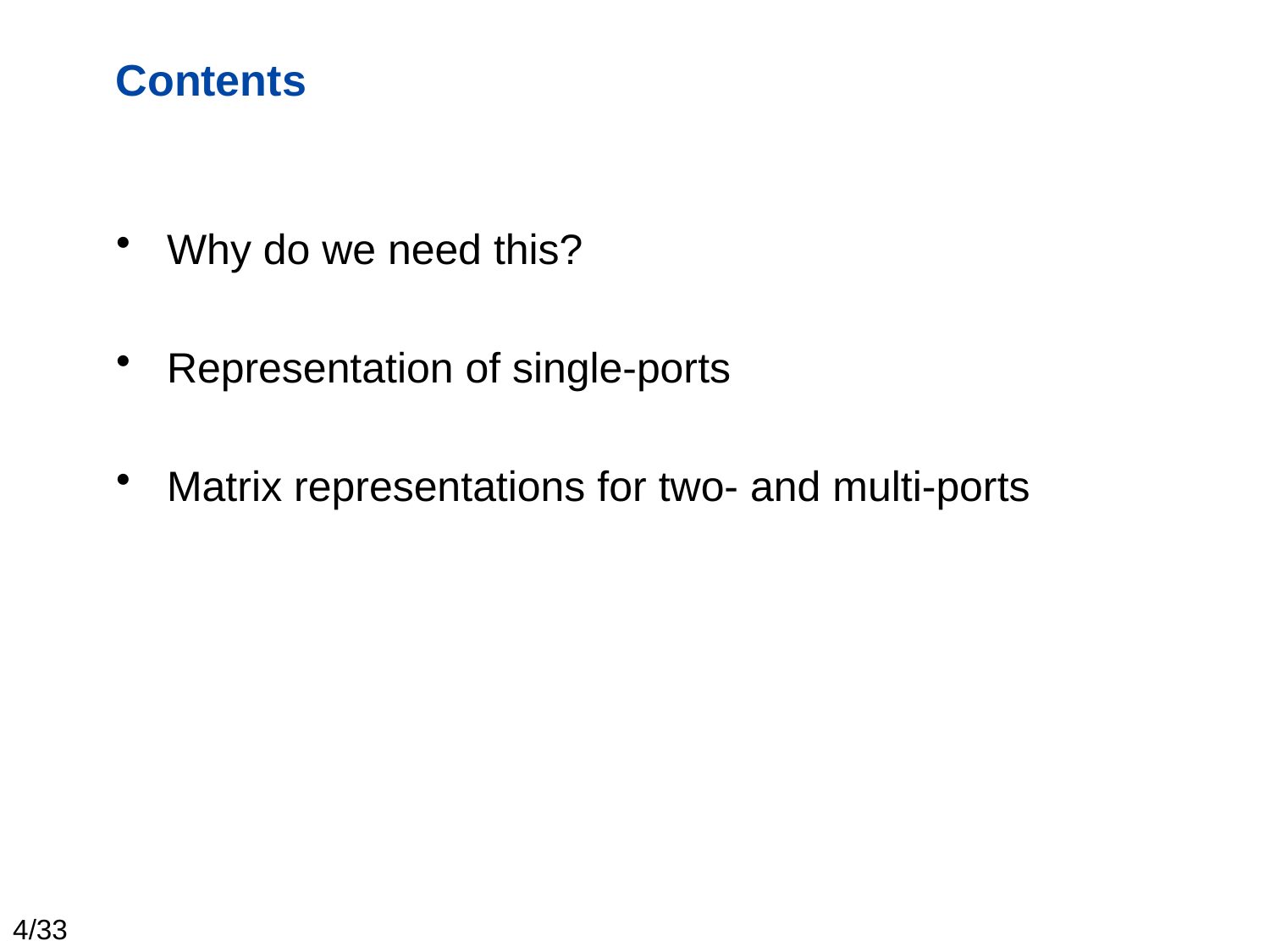

# Contents
Why do we need this?

Representation of single-ports

Matrix representations for two- and multi-ports